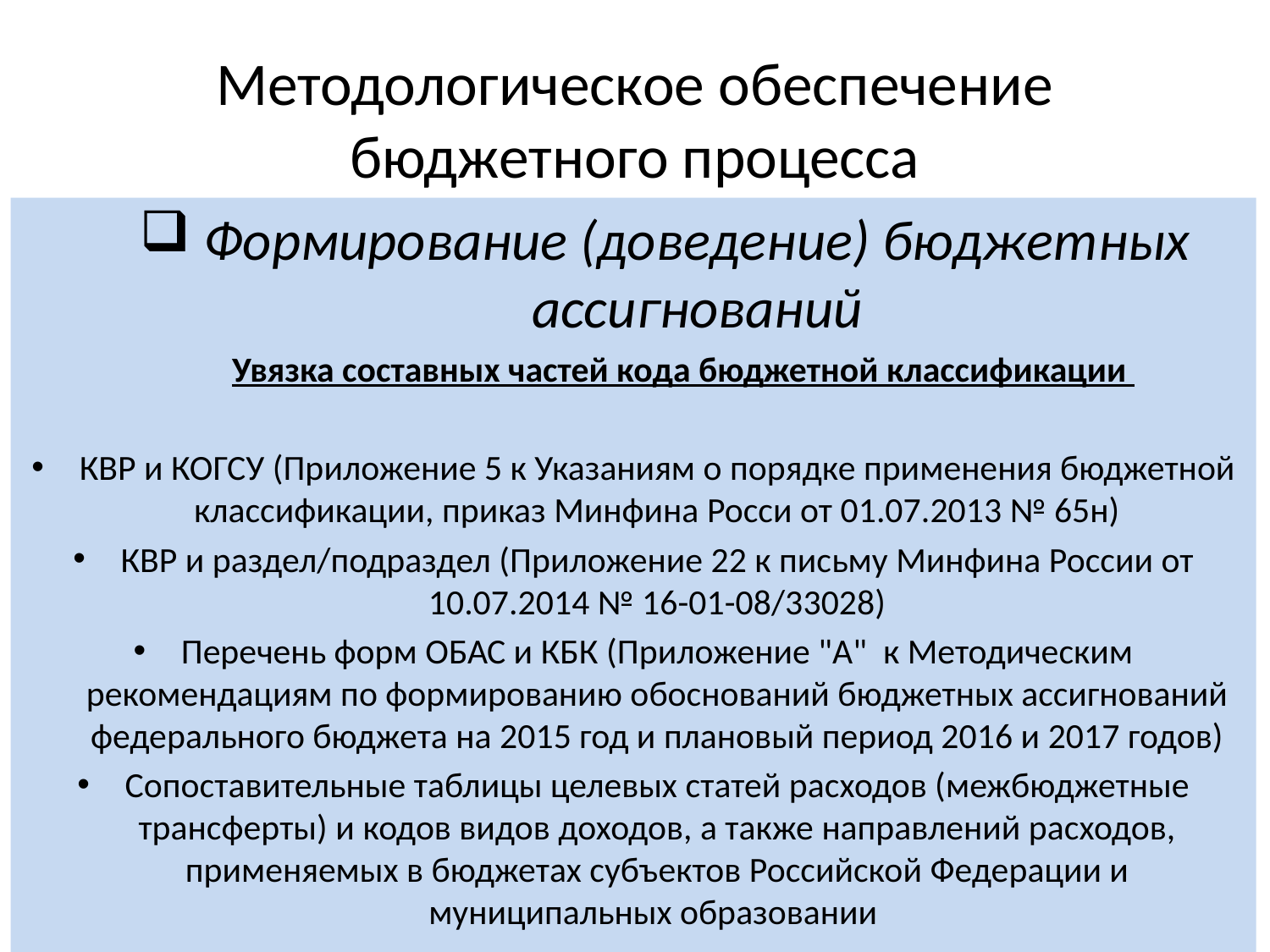

# Методологическое обеспечение бюджетного процесса
Формирование (доведение) бюджетных ассигнований
Увязка составных частей кода бюджетной классификации

КВР и КОГСУ (Приложение 5 к Указаниям о порядке применения бюджетной классификации, приказ Минфина Росси от 01.07.2013 № 65н)
КВР и раздел/подраздел (Приложение 22 к письму Минфина России от 10.07.2014 № 16-01-08/33028)
Перечень форм ОБАС и КБК (Приложение "А"  к Методическим рекомендациям по формированию обоснований бюджетных ассигнований федерального бюджета на 2015 год и плановый период 2016 и 2017 годов)
Сопоставительные таблицы целевых статей расходов (межбюджетные трансферты) и кодов видов доходов, а также направлений расходов, применяемых в бюджетах субъектов Российской Федерации и муниципальных образовании